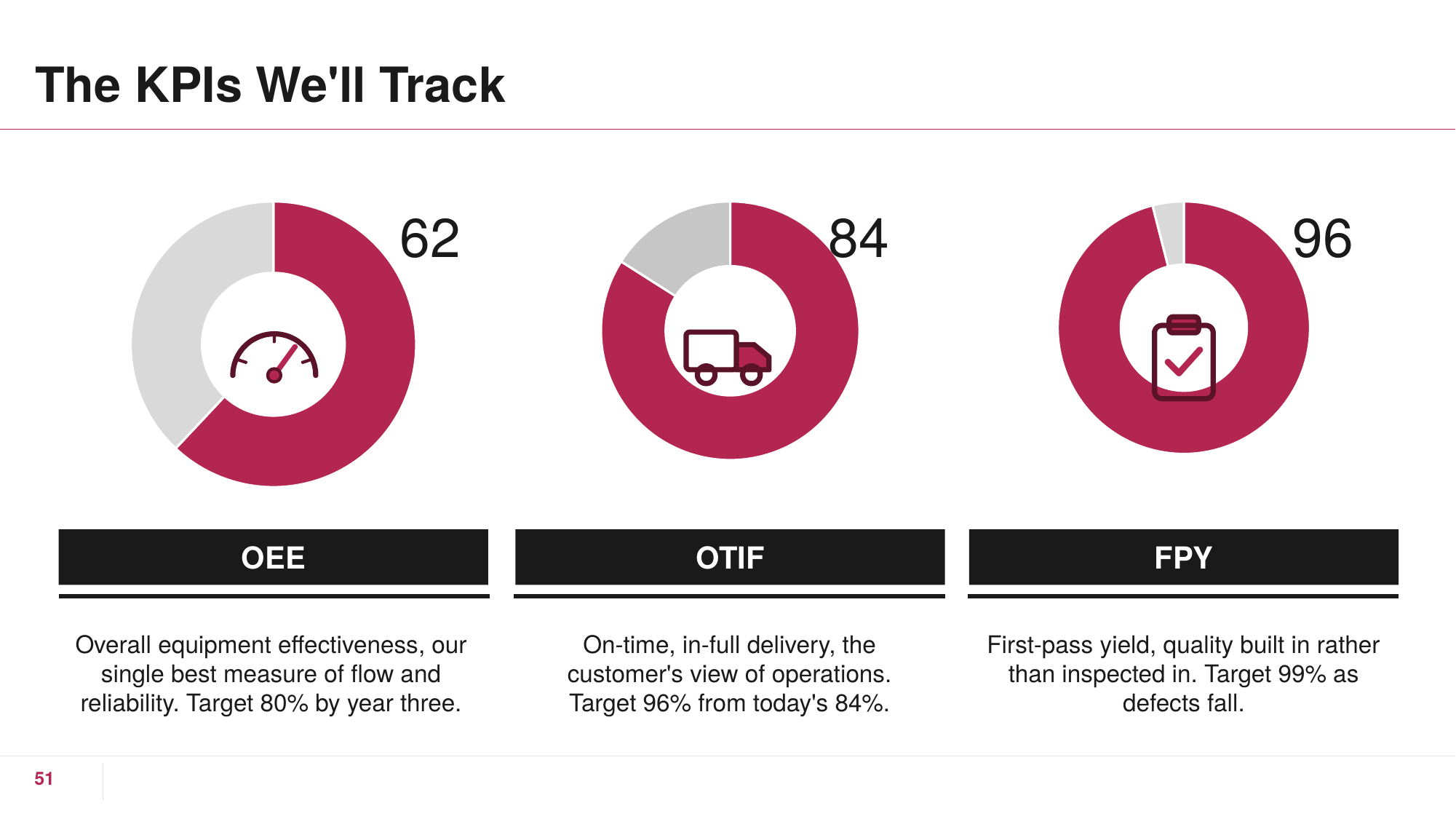

# The KPIs We'll Track

### Chart

| Category | OEE |
|---|---|
| Now | 62.0 |
| Gap | 38.0 |

### Chart

| Category | OTIF |
|---|---|
| Now | 84.0 |
| Gap | 16.0 |

### Chart

| Category | FPY |
|---|---|
| Now | 96.0 |
| Gap | 4.0 |

OEE
OTIF
FPY
Overall equipment effectiveness, our single best measure of flow and reliability. Target 80% by year three.
On-time, in-full delivery, the customer's view of operations. Target 96% from today's 84%.
First-pass yield, quality built in rather than inspected in. Target 99% as defects fall.
51